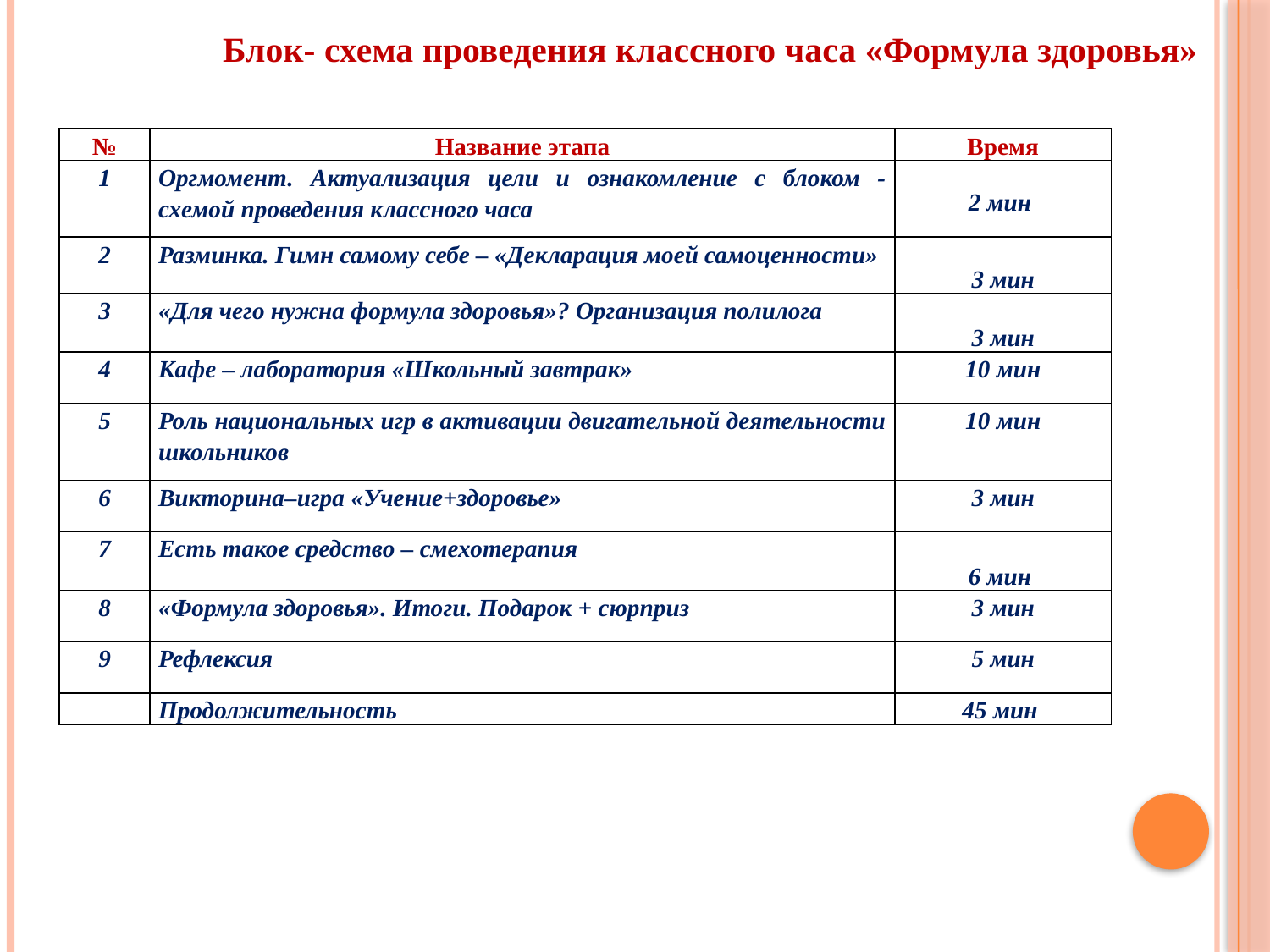

Блок- схема проведения классного часа «Формула здоровья»

| № | Название этапа | Время |
| --- | --- | --- |
| 1 | Оргмомент. Актуализация цели и ознакомление с блоком - схемой проведения классного часа | 2 мин |
| 2 | Разминка. Гимн самому себе – «Декларация моей самоценности» | 3 мин |
| 3 | «Для чего нужна формула здоровья»? Организация полилога | 3 мин |
| 4 | Кафе – лаборатория «Школьный завтрак» | 10 мин |
| 5 | Роль национальных игр в активации двигательной деятельности школьников | 10 мин |
| 6 | Викторина–игра «Учение+здоровье» | 3 мин |
| 7 | Есть такое средство – смехотерапия | 6 мин |
| 8 | «Формула здоровья». Итоги. Подарок + сюрприз | 3 мин |
| 9 | Рефлексия | 5 мин |
|  | Продолжительность | 45 мин |